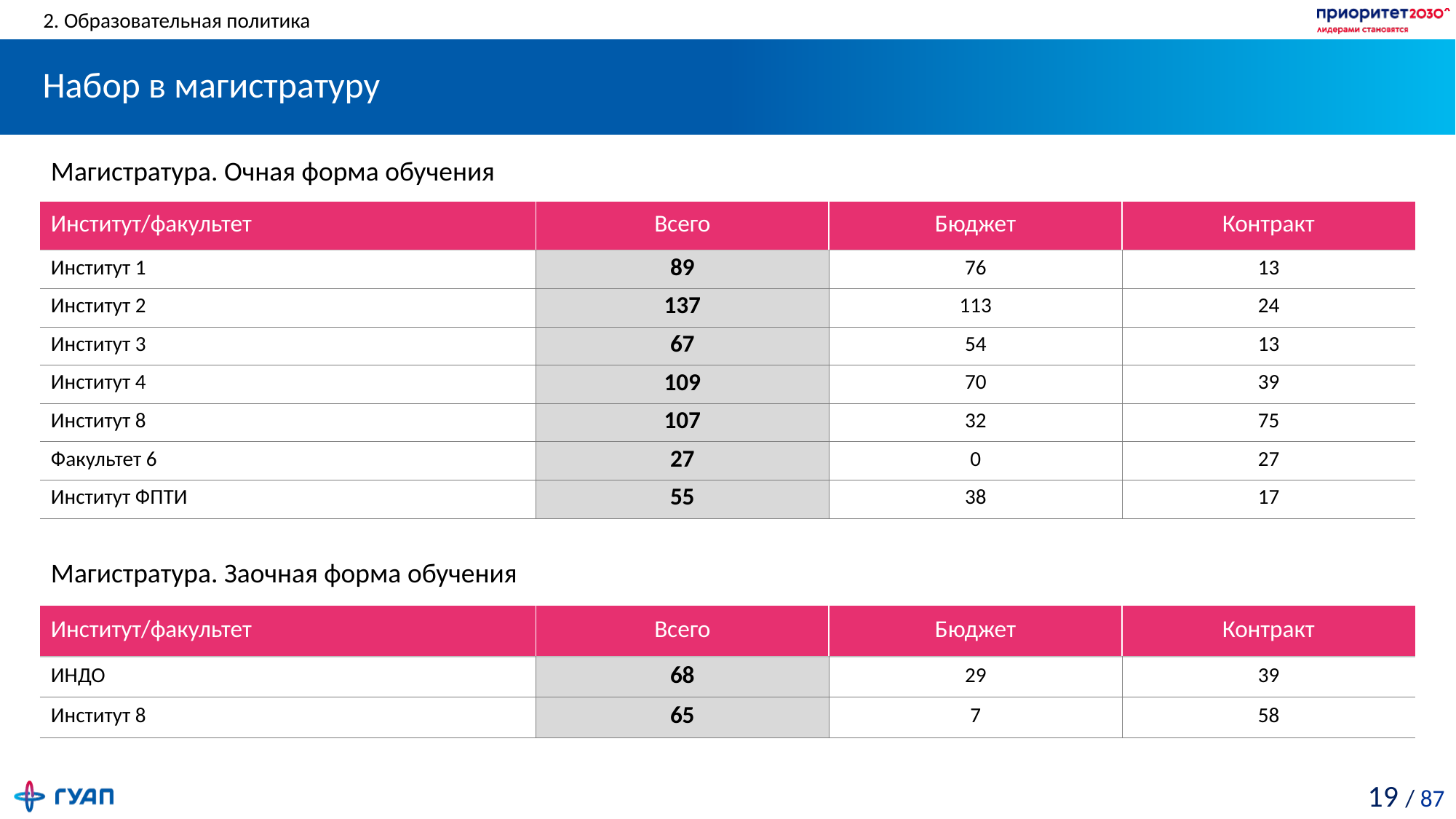

2. Образовательная политика
# Набор в магистратуру
| Магистратура. Очная форма oбучения |  |  |  |
| --- | --- | --- | --- |
| Институт/факультет | Всего | Бюджет | Контракт |
| Институт 1 | 89 | 76 | 13 |
| Институт 2 | 137 | 113 | 24 |
| Институт 3 | 67 | 54 | 13 |
| Институт 4 | 109 | 70 | 39 |
| Институт 8 | 107 | 32 | 75 |
| Факультет 6 | 27 | 0 | 27 |
| Институт ФПТИ | 55 | 38 | 17 |
| Магистратура. Заочная форма oбучения |  |  |  |
| --- | --- | --- | --- |
| Институт/факультет | Всего | Бюджет | Контракт |
| ИНДО | 68 | 29 | 39 |
| Институт 8 | 65 | 7 | 58 |